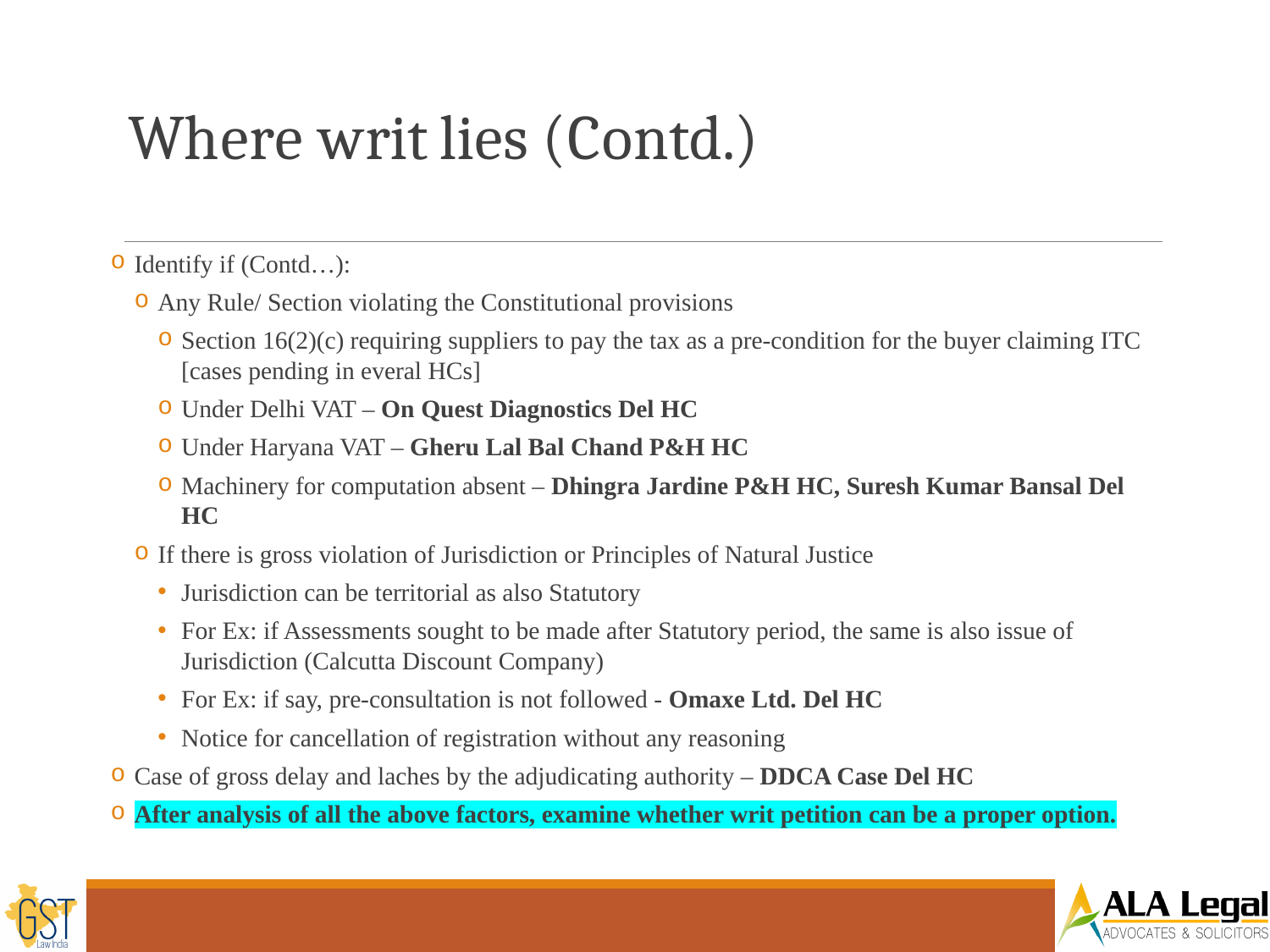

# Where writ lies (Contd.)
Identify if (Contd…):
Any Rule/ Section violating the Constitutional provisions
Section 16(2)(c) requiring suppliers to pay the tax as a pre-condition for the buyer claiming ITC [cases pending in everal HCs]
Under Delhi VAT – On Quest Diagnostics Del HC
Under Haryana VAT – Gheru Lal Bal Chand P&H HC
Machinery for computation absent – Dhingra Jardine P&H HC, Suresh Kumar Bansal Del HC
If there is gross violation of Jurisdiction or Principles of Natural Justice
Jurisdiction can be territorial as also Statutory
For Ex: if Assessments sought to be made after Statutory period, the same is also issue of Jurisdiction (Calcutta Discount Company)
For Ex: if say, pre-consultation is not followed - Omaxe Ltd. Del HC
Notice for cancellation of registration without any reasoning
Case of gross delay and laches by the adjudicating authority – DDCA Case Del HC
After analysis of all the above factors, examine whether writ petition can be a proper option.